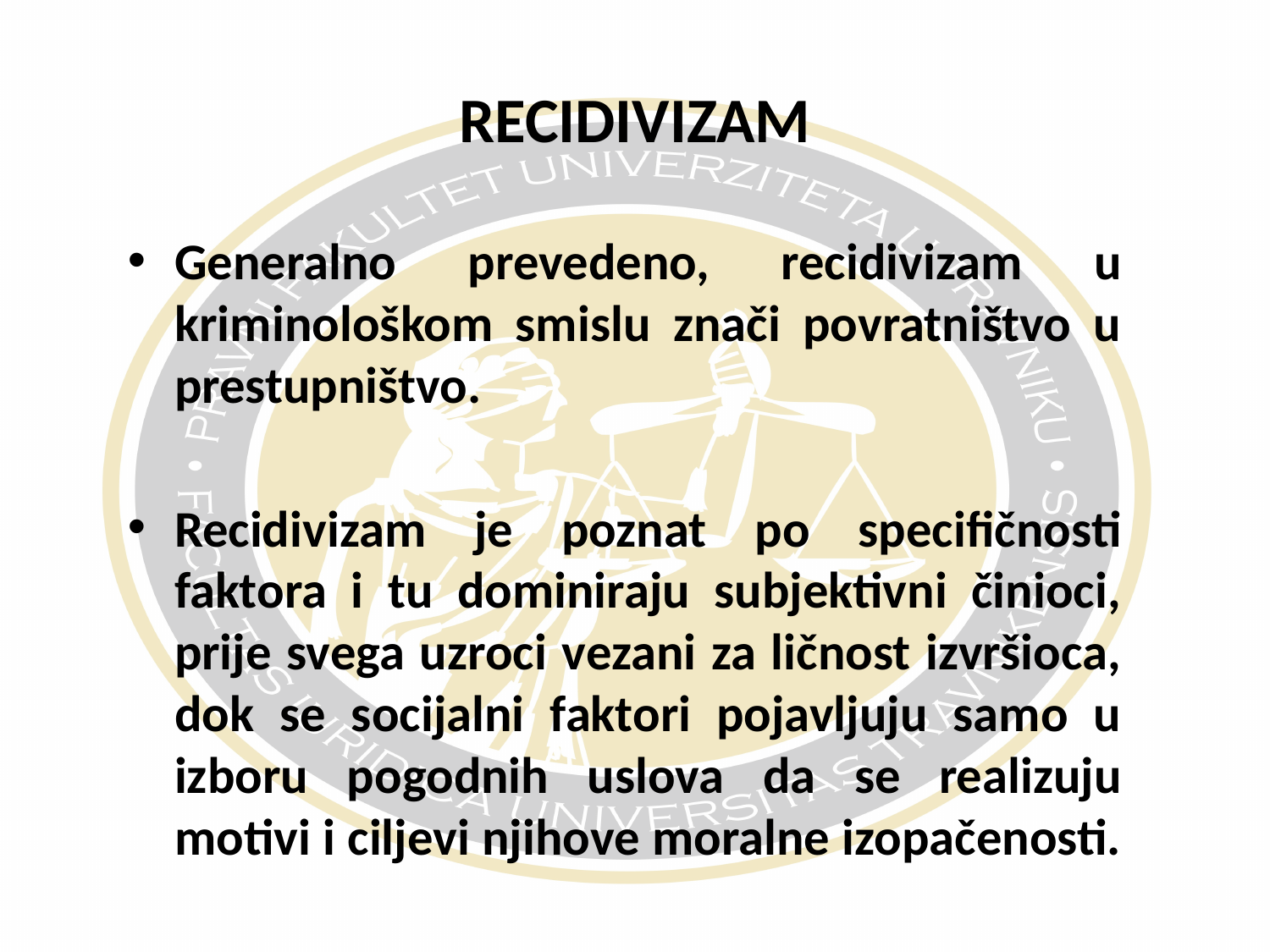

# RECIDIVIZAM
Generalno prevedeno, recidivizam u kriminološkom smislu znači povratništvo u prestupništvo.

Recidivizam je poznat po specifičnosti faktora i tu dominiraju subjektivni činioci, prije svega uzroci vezani za ličnost izvršioca, dok se socijalni faktori pojavljuju samo u izboru pogodnih uslova da se realizuju motivi i ciljevi njihove moralne izopačenosti.